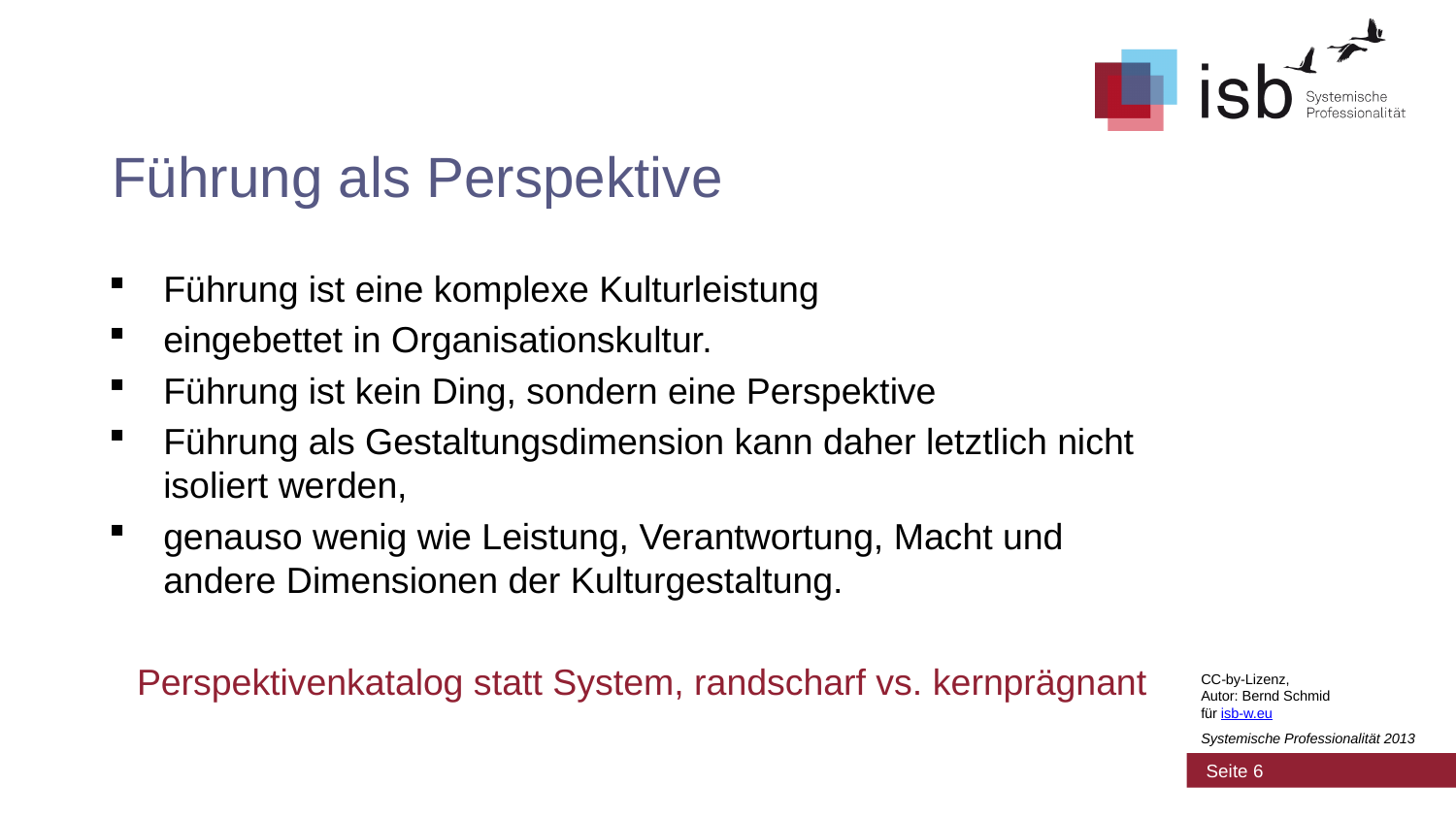

# Führung als Perspektive
Führung ist eine komplexe Kulturleistung
eingebettet in Organisationskultur.
Führung ist kein Ding, sondern eine Perspektive
Führung als Gestaltungsdimension kann daher letztlich nicht isoliert werden,
genauso wenig wie Leistung, Verantwortung, Macht und andere Dimensionen der Kulturgestaltung.

Perspektivenkatalog statt System, randscharf vs. kernprägnant

CC-by-Lizenz,
Autor: Bernd Schmid
für isb-w.eu
Systemische Professionalität 2013
 Seite 6